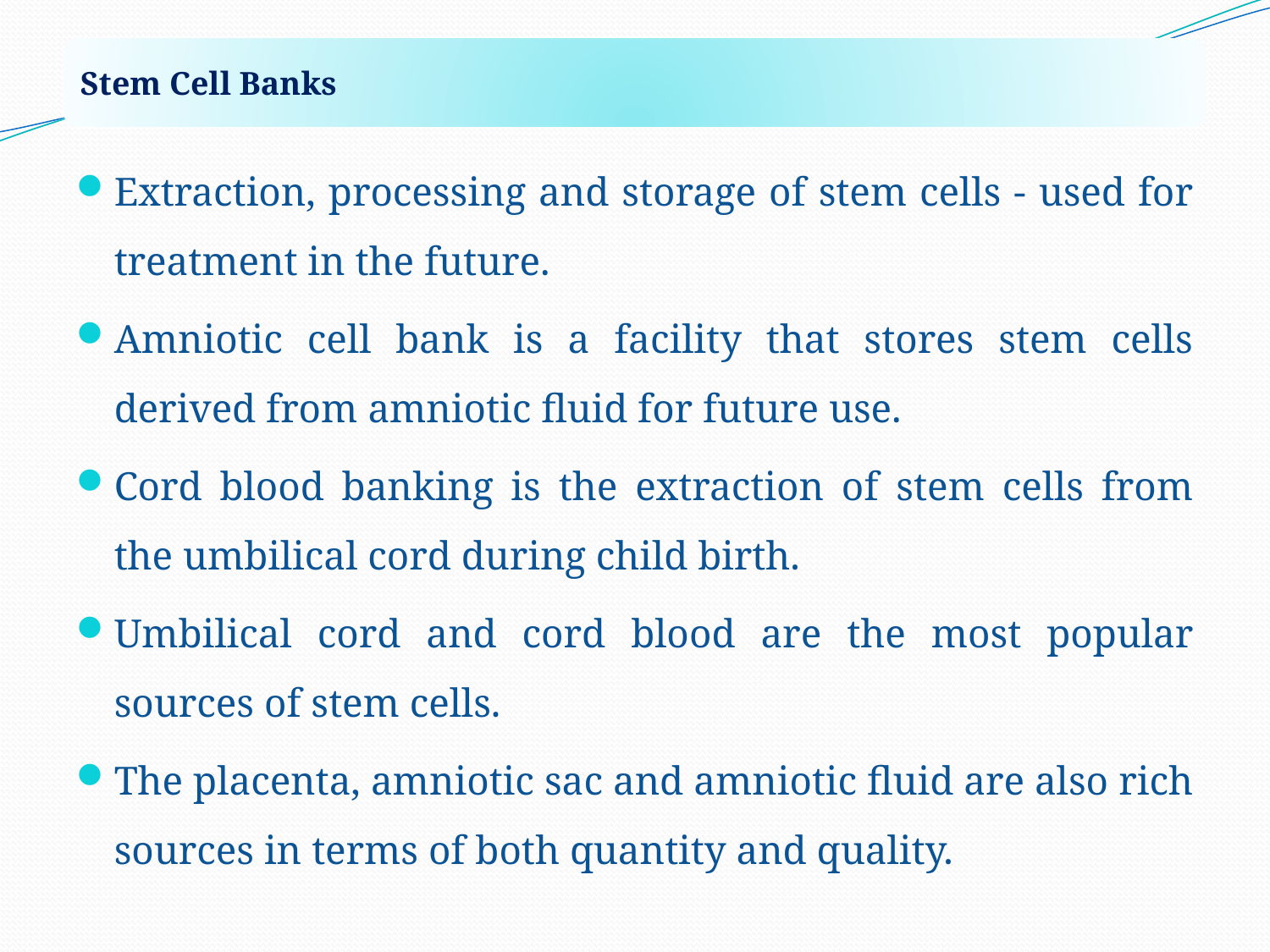

Stem Cell Banks
Extraction, processing and storage of stem cells - used for treatment in the future.
Amniotic cell bank is a facility that stores stem cells derived from amniotic fluid for future use.
Cord blood banking is the extraction of stem cells from the umbilical cord during child birth.
Umbilical cord and cord blood are the most popular sources of stem cells.
The placenta, amniotic sac and amniotic fluid are also rich sources in terms of both quantity and quality.